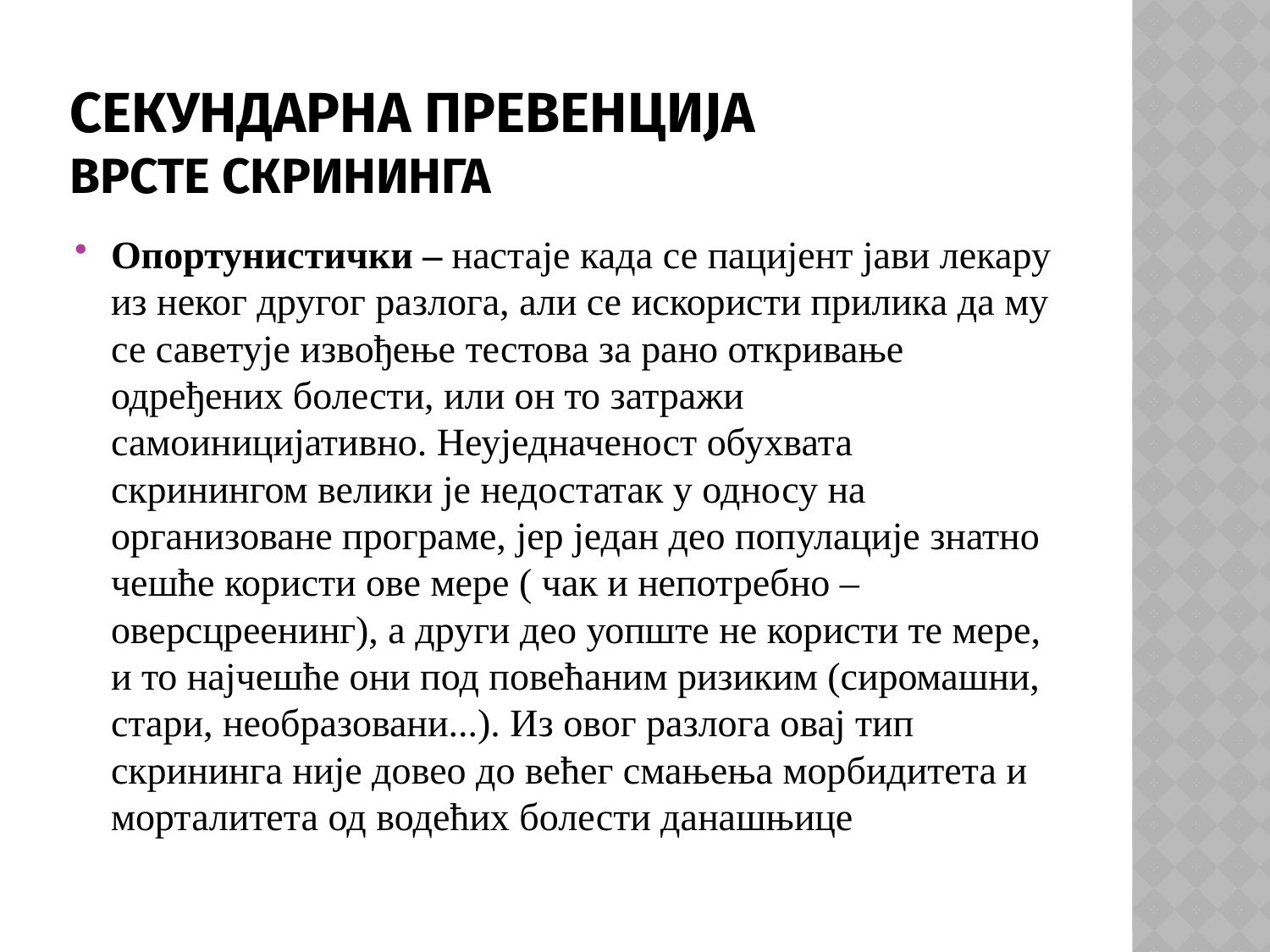

# Секундарна превенција врсте скрининга
Опортунистички – настаје када се пацијент јави лекару из неког другог разлога, али се искористи прилика да му се саветује извођење тестова за рано откривање одређених болести, или он то затражи самоиницијативно. Неуједначеност обухвата скринингом велики је недостатак у односу на организоване програме, јер један део популације знатно чешће користи ове мере ( чак и непотребно – оверсцреенинг), а други део уопште не користи те мере, и то најчешће они под повећаним ризиким (сиромашни, стари, необразовани...). Из овог разлога овај тип скрининга није довео до већег смањења морбидитета и морталитета од водећих болести данашњице